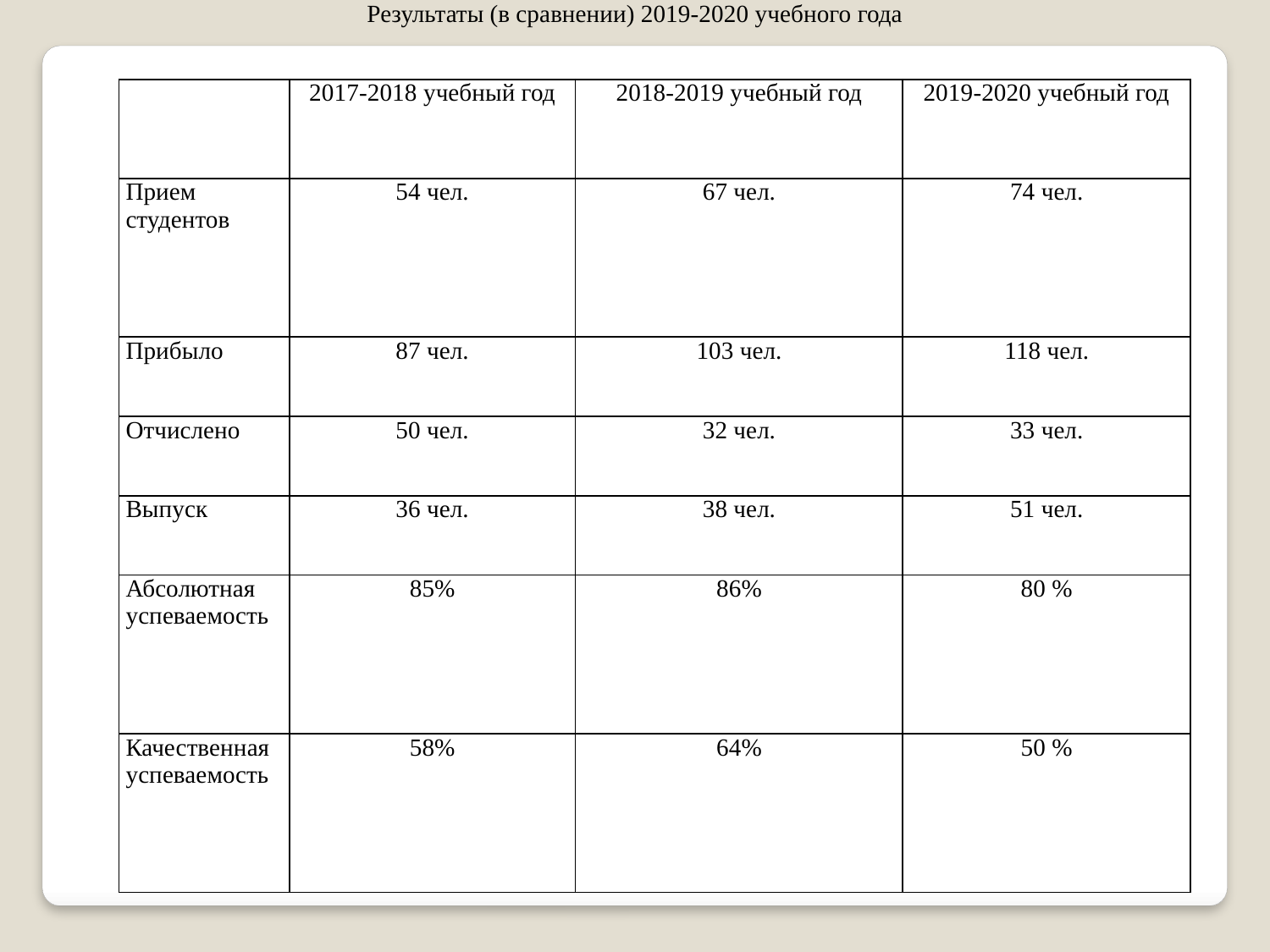

Результаты (в сравнении) 2019-2020 учебного года

|  | 2017-2018 учебный год | 2018-2019 учебный год | 2019-2020 учебный год |
| --- | --- | --- | --- |
| Прием студентов | 54 чел. | 67 чел. | 74 чел. |
| Прибыло | 87 чел. | 103 чел. | 118 чел. |
| Отчислено | 50 чел. | 32 чел. | 33 чел. |
| Выпуск | 36 чел. | 38 чел. | 51 чел. |
| Абсолютная успеваемость | 85% | 86% | 80 % |
| Качественная успеваемость | 58% | 64% | 50 % |